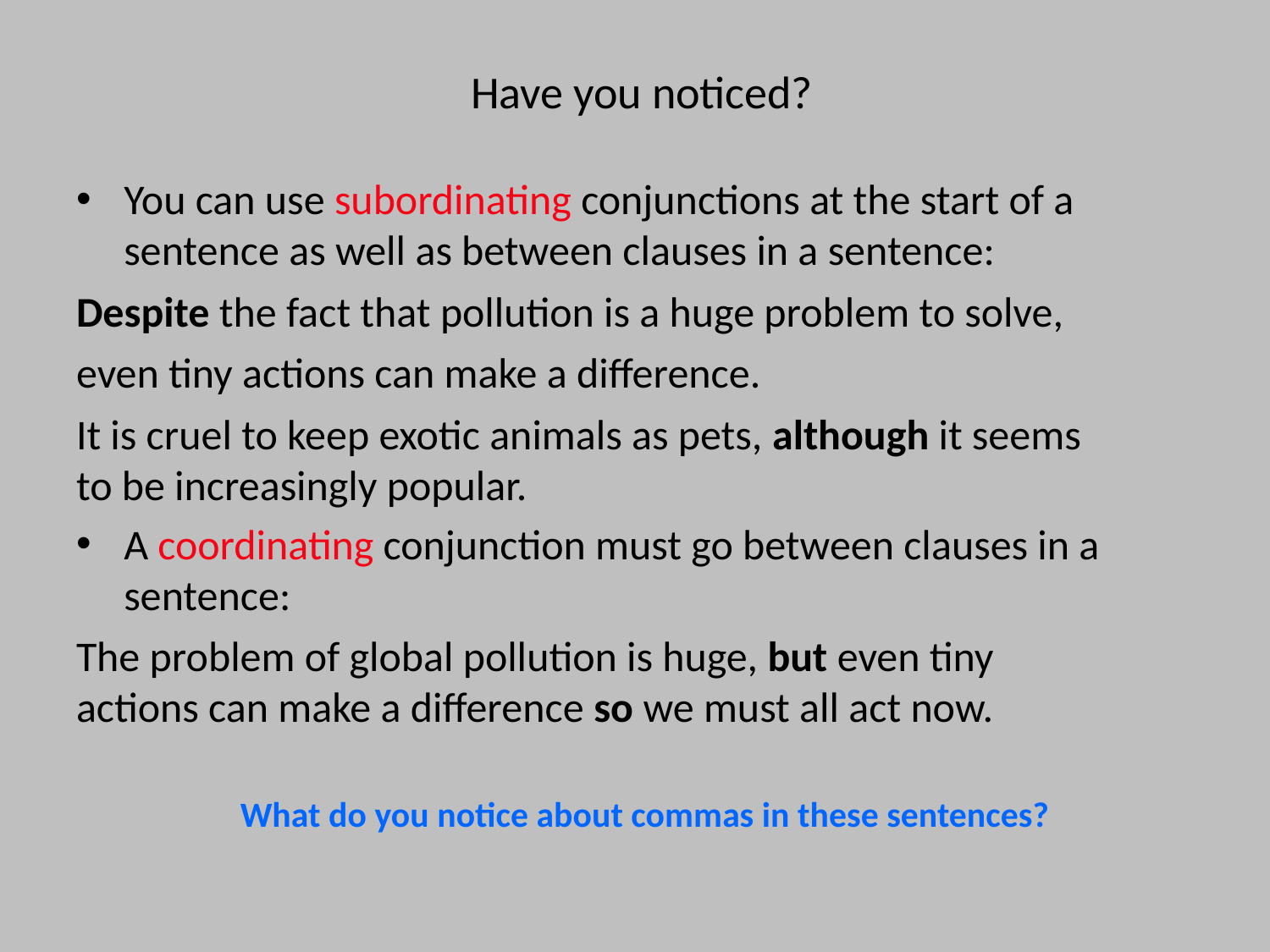

# Have you noticed?
You can use subordinating conjunctions at the start of a sentence as well as between clauses in a sentence:
Despite the fact that pollution is a huge problem to solve,
even tiny actions can make a difference.
It is cruel to keep exotic animals as pets, although it seems
to be increasingly popular.
A coordinating conjunction must go between clauses in a sentence:
The problem of global pollution is huge, but even tiny
actions can make a difference so we must all act now.

What do you notice about commas in these sentences?